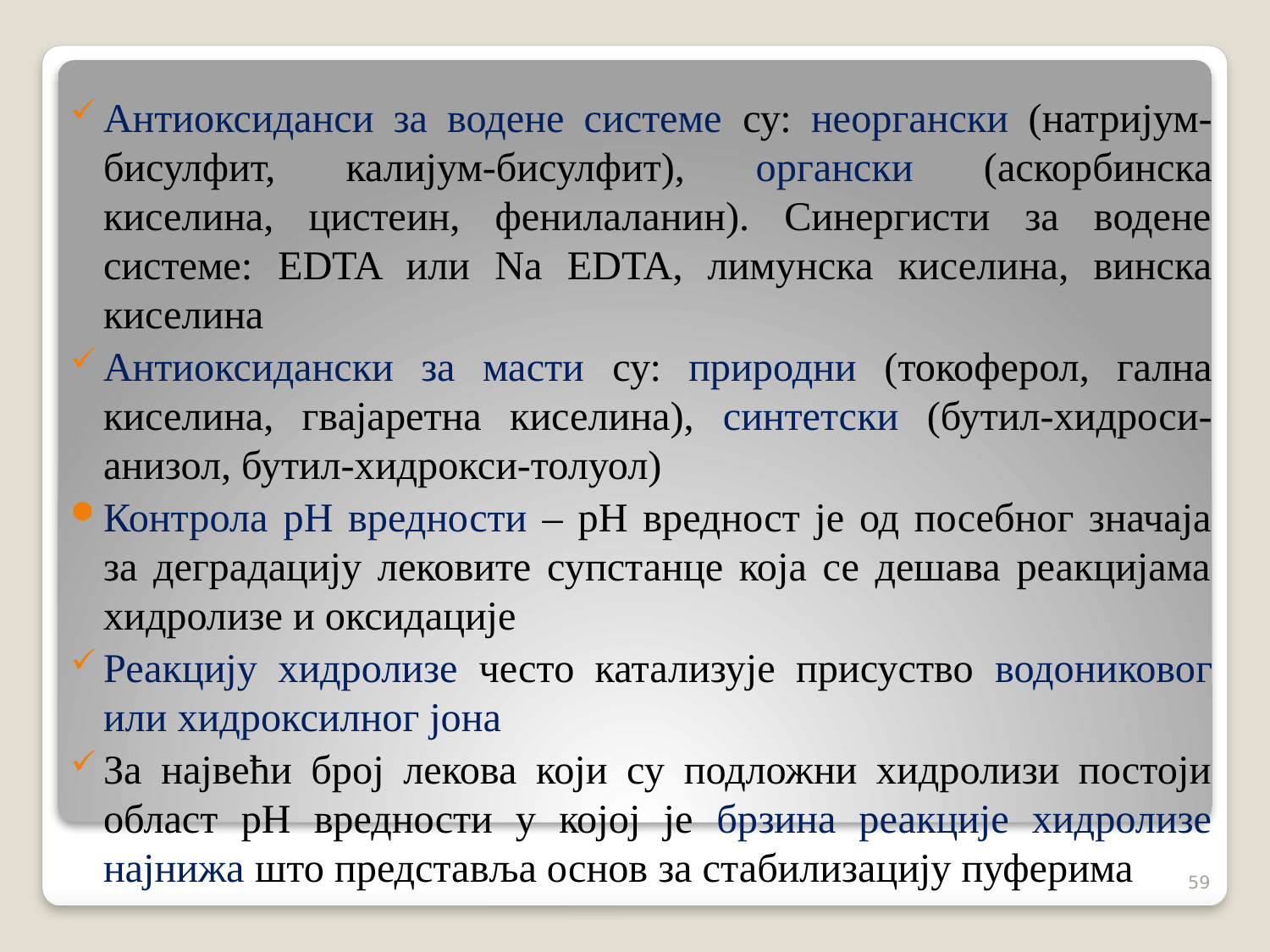

Антиоксиданси за водене системе су: неоргански (натријум-бисулфит, калијум-бисулфит), органски (аскорбинска киселина, цистеин, фенилаланин). Синергисти за водене системе: EDTA или Na EDTA, лимунска киселина, винска киселина
Антиоксидански за масти су: природни (токоферол, гална киселина, гвајаретна киселина), синтетски (бутил-хидроси-анизол, бутил-хидрокси-толуол)
Контрола pH вредности – pH вредност је од посебног значаја за деградацију лековите супстанце која се дешава реакцијама хидролизе и оксидације
Реакцију хидролизе често катализује присуство водониковог или хидроксилног јона
За највећи број лекова који су подложни хидролизи постоји област pH вредности у којој је брзина реакције хидролизе најнижа што представља основ за стабилизацију пуферима

59